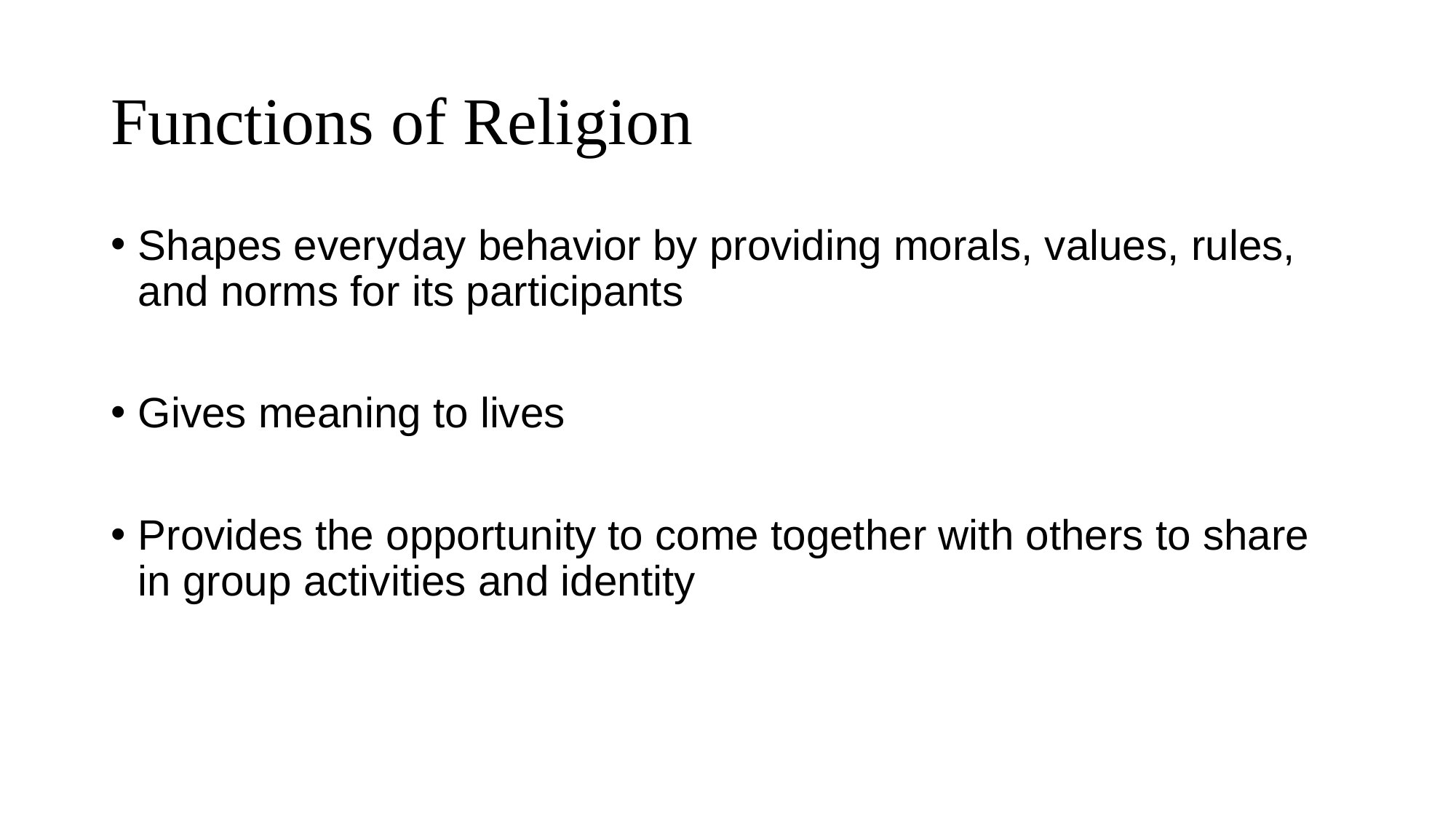

# Functions of Religion
Shapes everyday behavior by providing morals, values, rules, and norms for its participants

Gives meaning to lives

Provides the opportunity to come together with others to share in group activities and identity